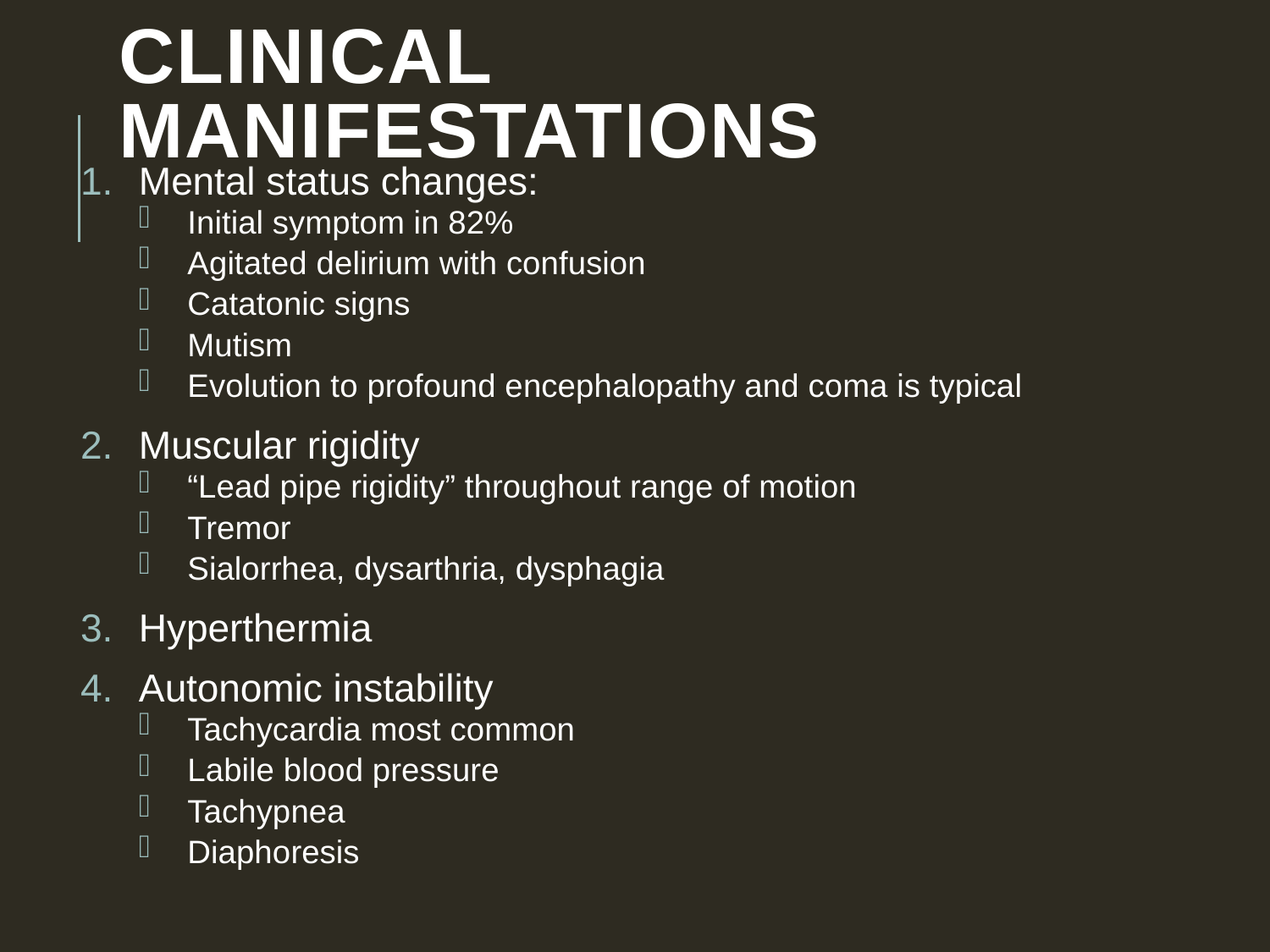

# Clinical Manifestations
Mental status changes:
Initial symptom in 82%
Agitated delirium with confusion
Catatonic signs
Mutism
Evolution to profound encephalopathy and coma is typical
Muscular rigidity
“Lead pipe rigidity” throughout range of motion
Tremor
Sialorrhea, dysarthria, dysphagia
Hyperthermia
Autonomic instability
Tachycardia most common
Labile blood pressure
Tachypnea
Diaphoresis